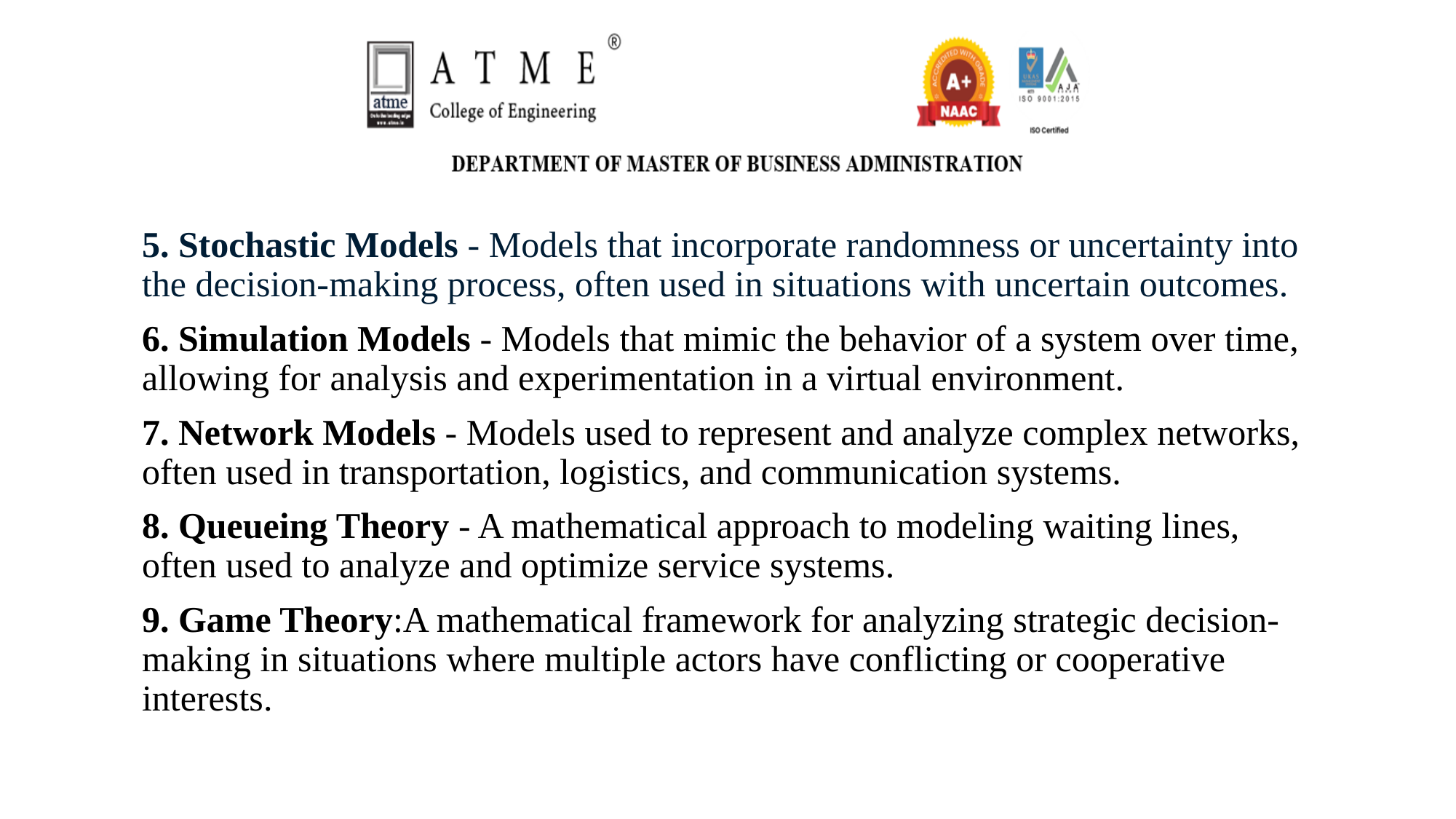

5. Stochastic Models - Models that incorporate randomness or uncertainty into the decision-making process, often used in situations with uncertain outcomes.
6. Simulation Models - Models that mimic the behavior of a system over time, allowing for analysis and experimentation in a virtual environment.
7. Network Models - Models used to represent and analyze complex networks, often used in transportation, logistics, and communication systems.
8. Queueing Theory - A mathematical approach to modeling waiting lines, often used to analyze and optimize service systems.
9. Game Theory:A mathematical framework for analyzing strategic decision-making in situations where multiple actors have conflicting or cooperative interests.